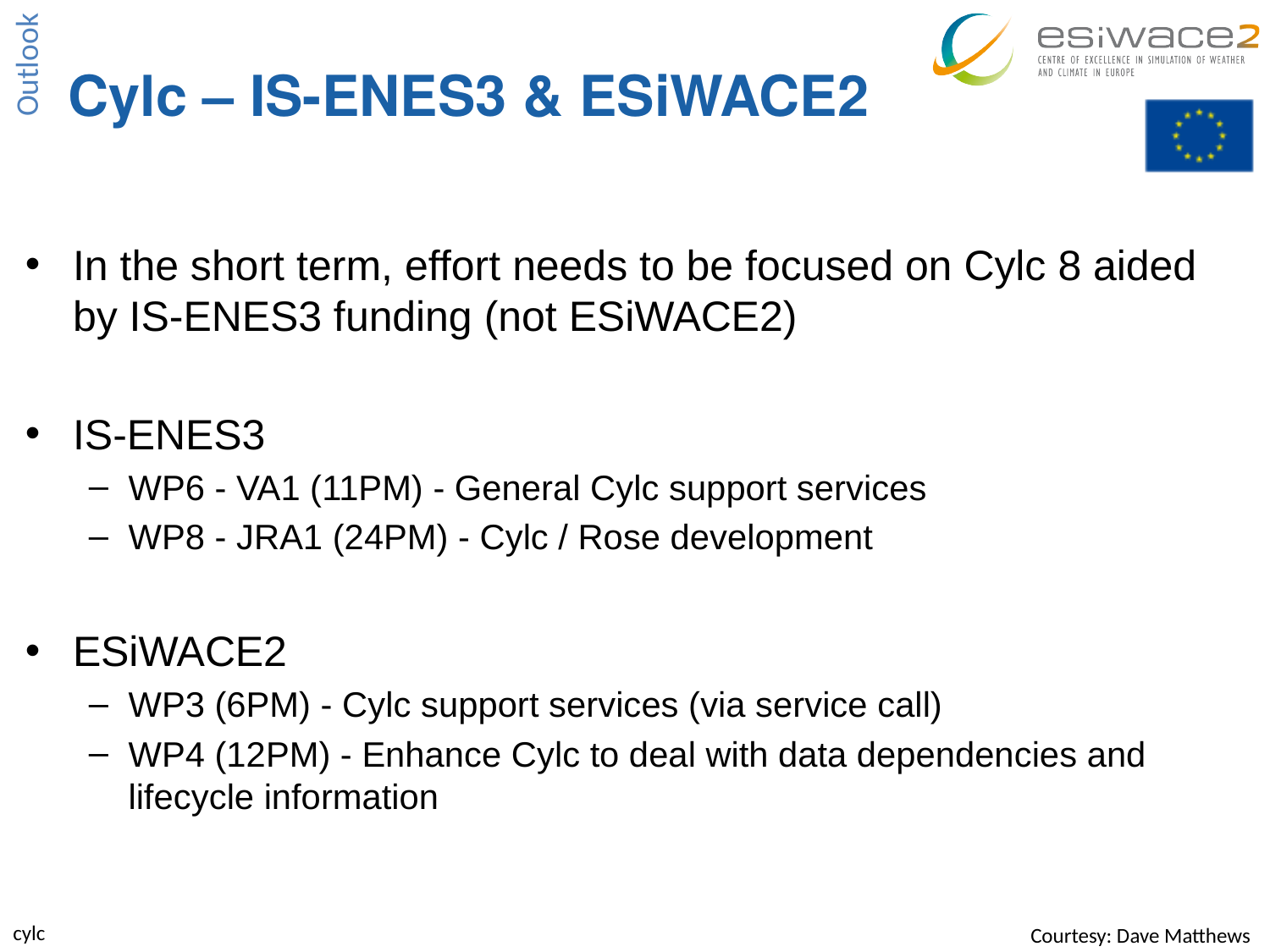

# Cylc – IS-ENES3 & ESiWACE2
Outlook
In the short term, effort needs to be focused on Cylc 8 aided by IS-ENES3 funding (not ESiWACE2)

IS-ENES3
WP6 - VA1 (11PM) - General Cylc support services
WP8 - JRA1 (24PM) - Cylc / Rose development

ESiWACE2
WP3 (6PM) - Cylc support services (via service call)
WP4 (12PM) - Enhance Cylc to deal with data dependencies and lifecycle information
cylc
Courtesy: Dave Matthews